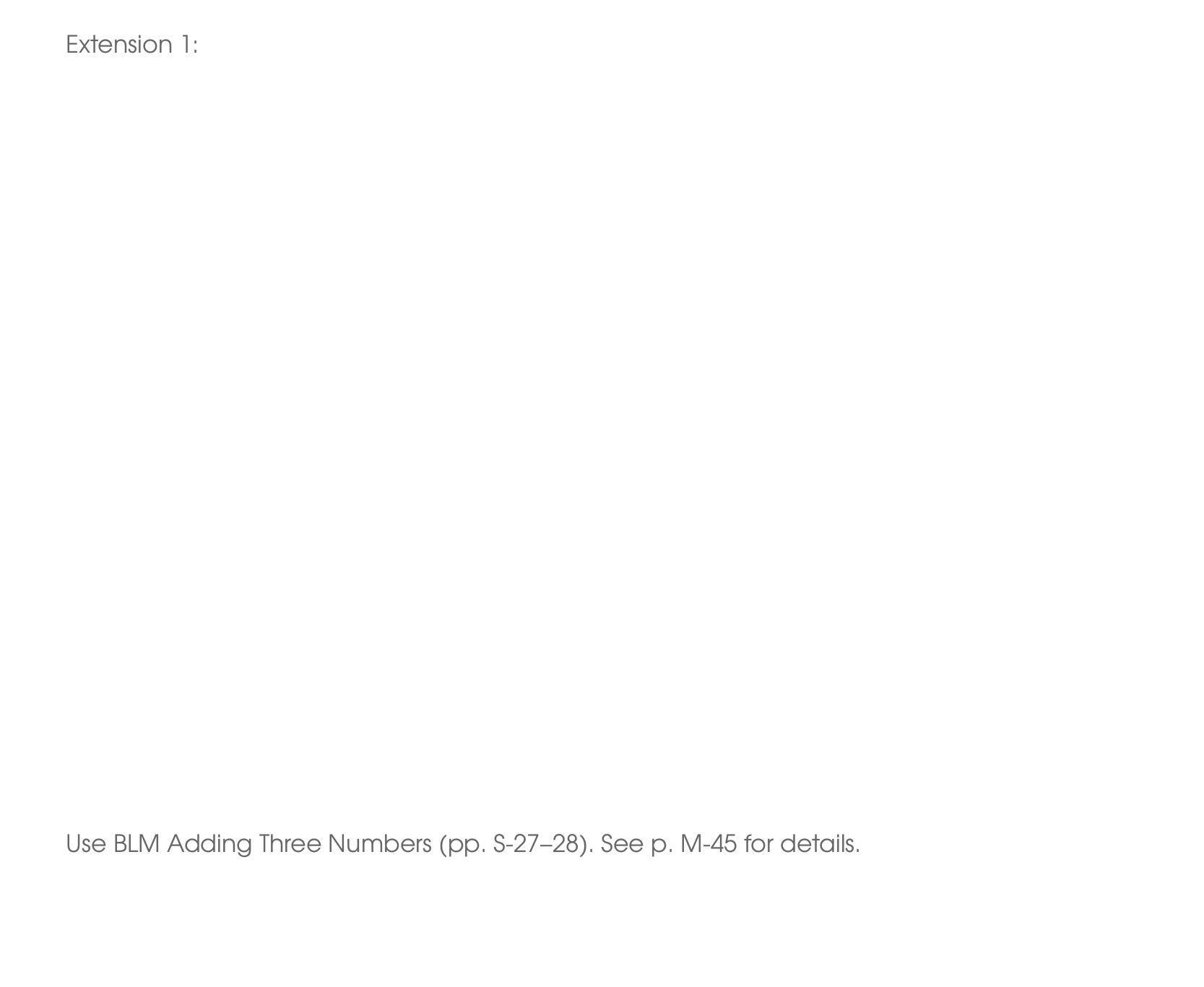

Extension 1:
Use BLM Adding Three Numbers (pp. S-27–28). See p. M-45 for details.